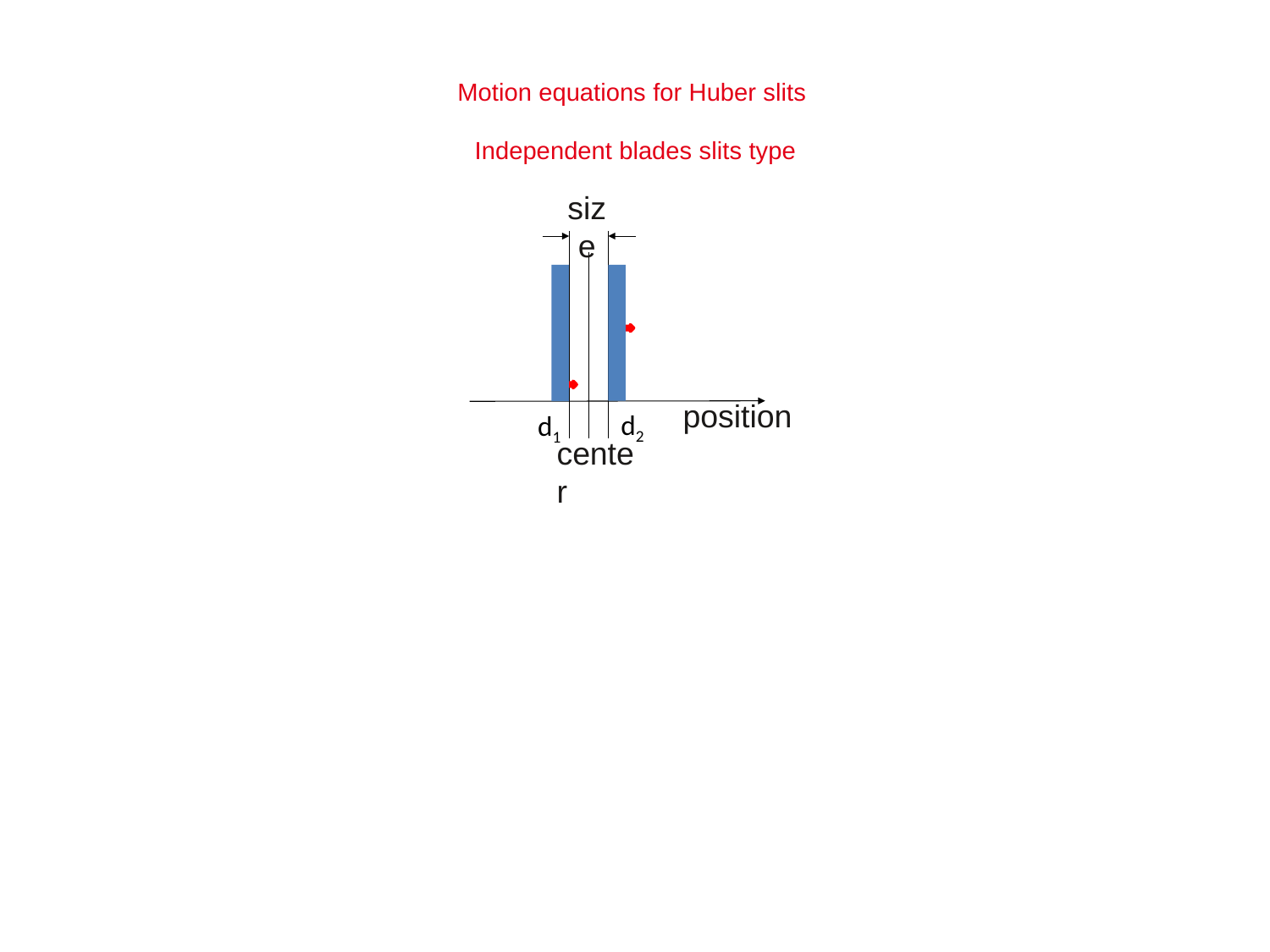

Motion equations for Huber slits

Independent blades slits type
size

position
d2
d1
center